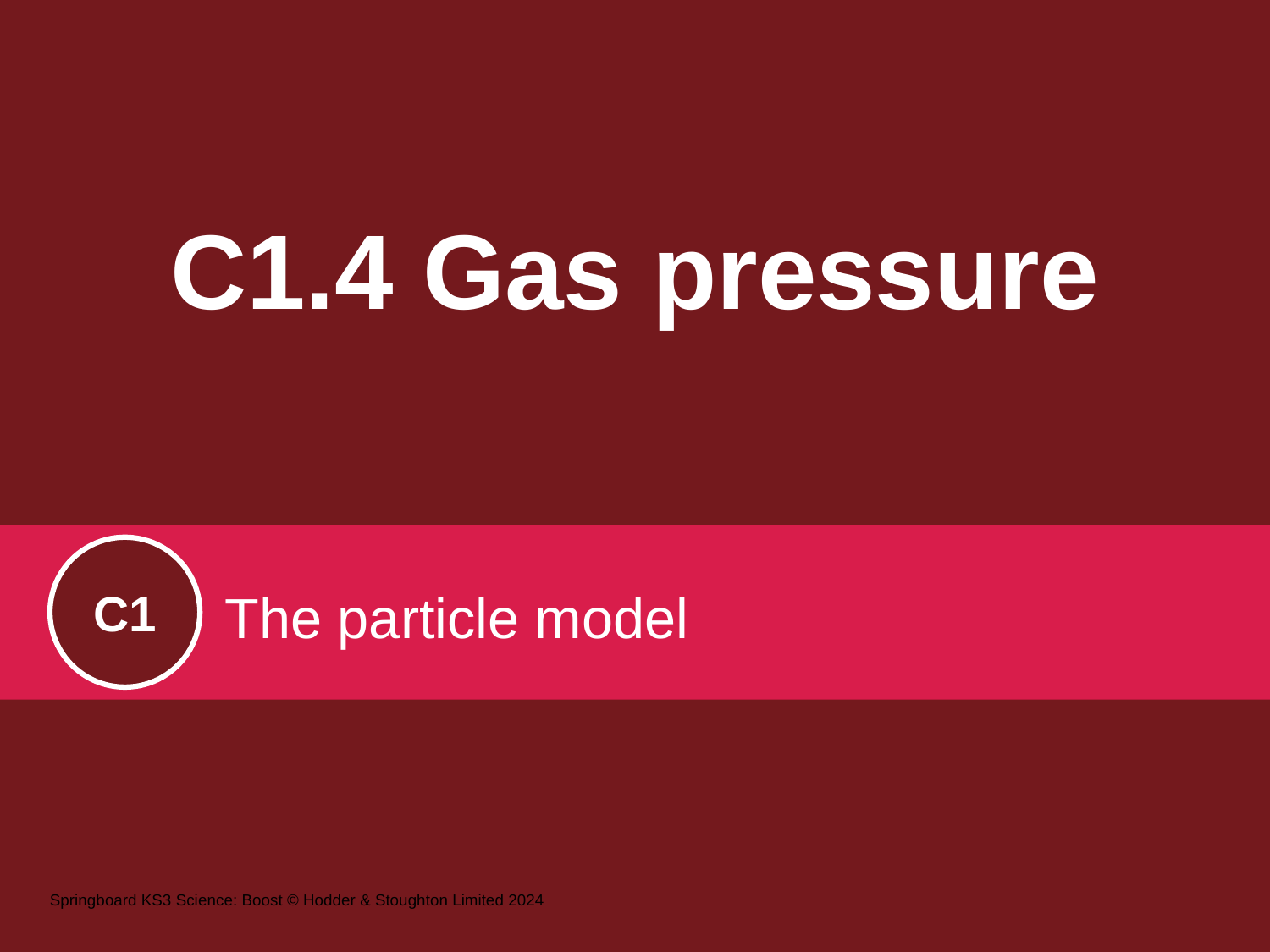

# C1.4 Gas pressure
The particle model
C1
Springboard KS3 Science: Boost © Hodder & Stoughton Limited 2024